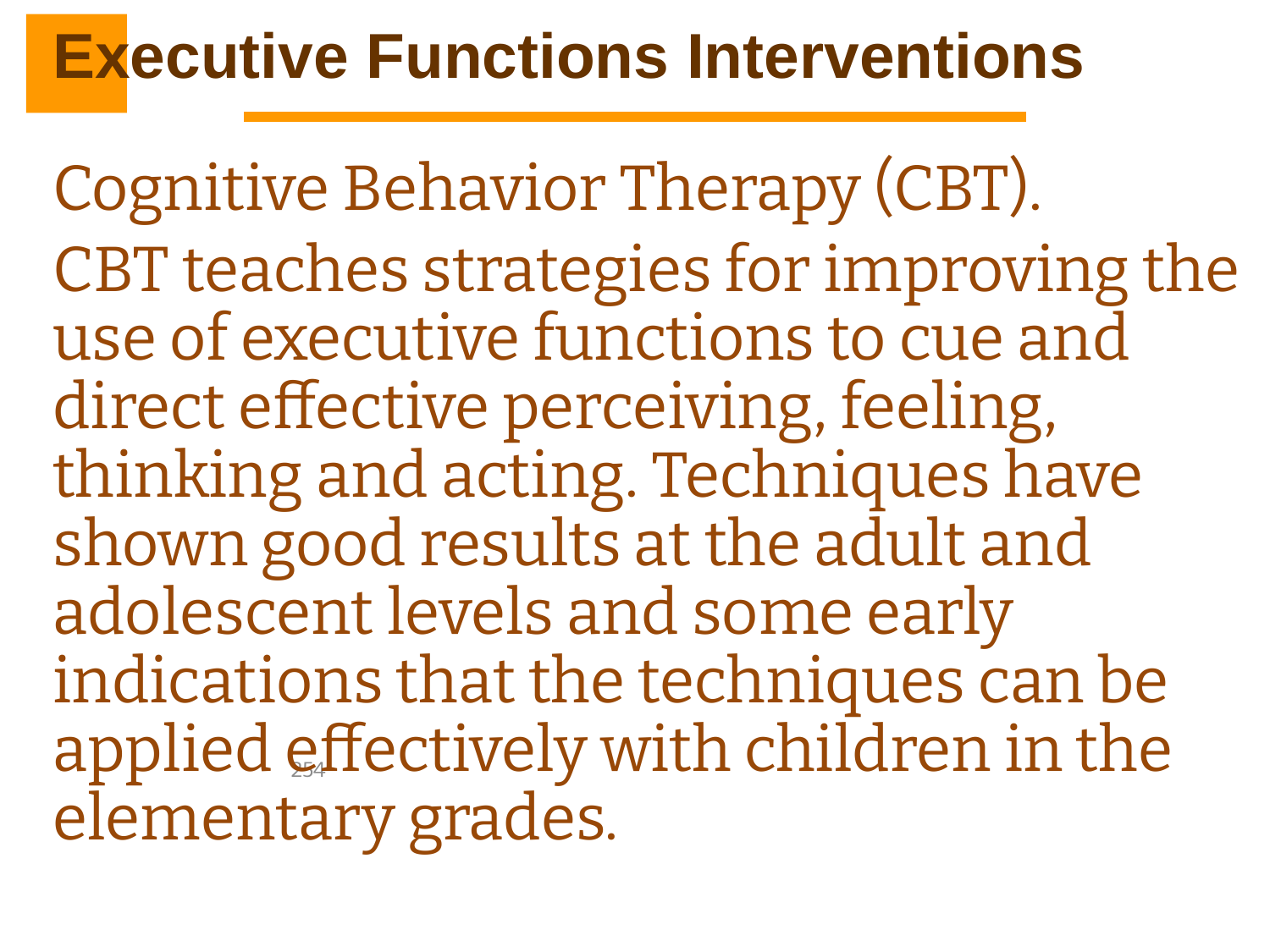

Executive Functions Interventions

Cognitive Behavior Therapy (CBT).
CBT teaches strategies for improving the use of executive functions to cue and direct effective perceiving, feeling, thinking and acting. Techniques have shown good results at the adult and adolescent levels and some early indications that the techniques can be applied effectively with children in the elementary grades.

254